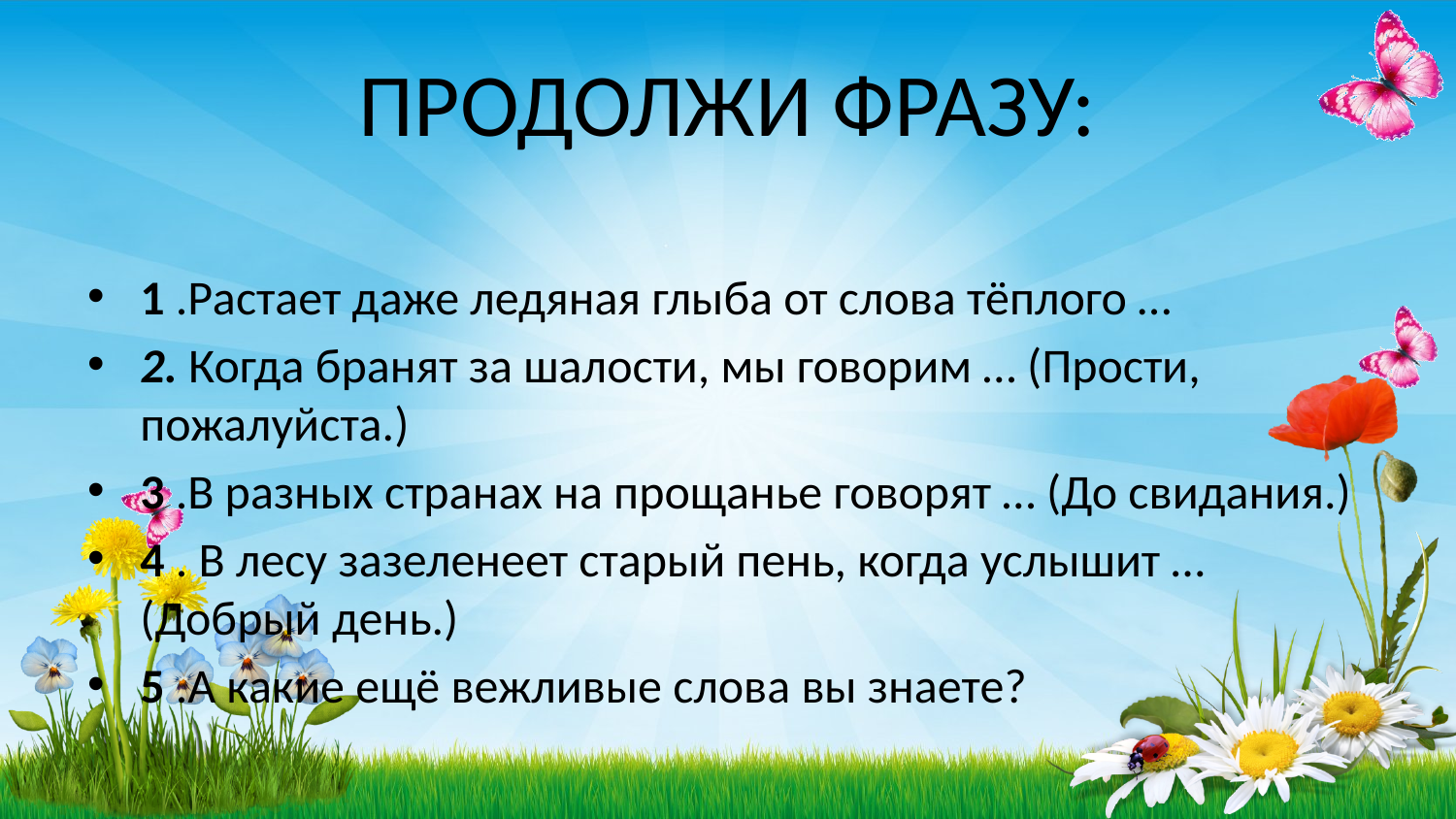

# ПРОДОЛЖИ ФРАЗУ:

1 .Растает даже ледяная глыба от слова тёплого …
2. Когда бранят за шалости, мы говорим … (Прости, пожалуйста.)
3 .В разных странах на прощанье говорят … (До свидания.)
4 . В лесу зазеленеет старый пень, когда услышит … (Добрый день.)
5 .А какие ещё вежливые слова вы знаете?